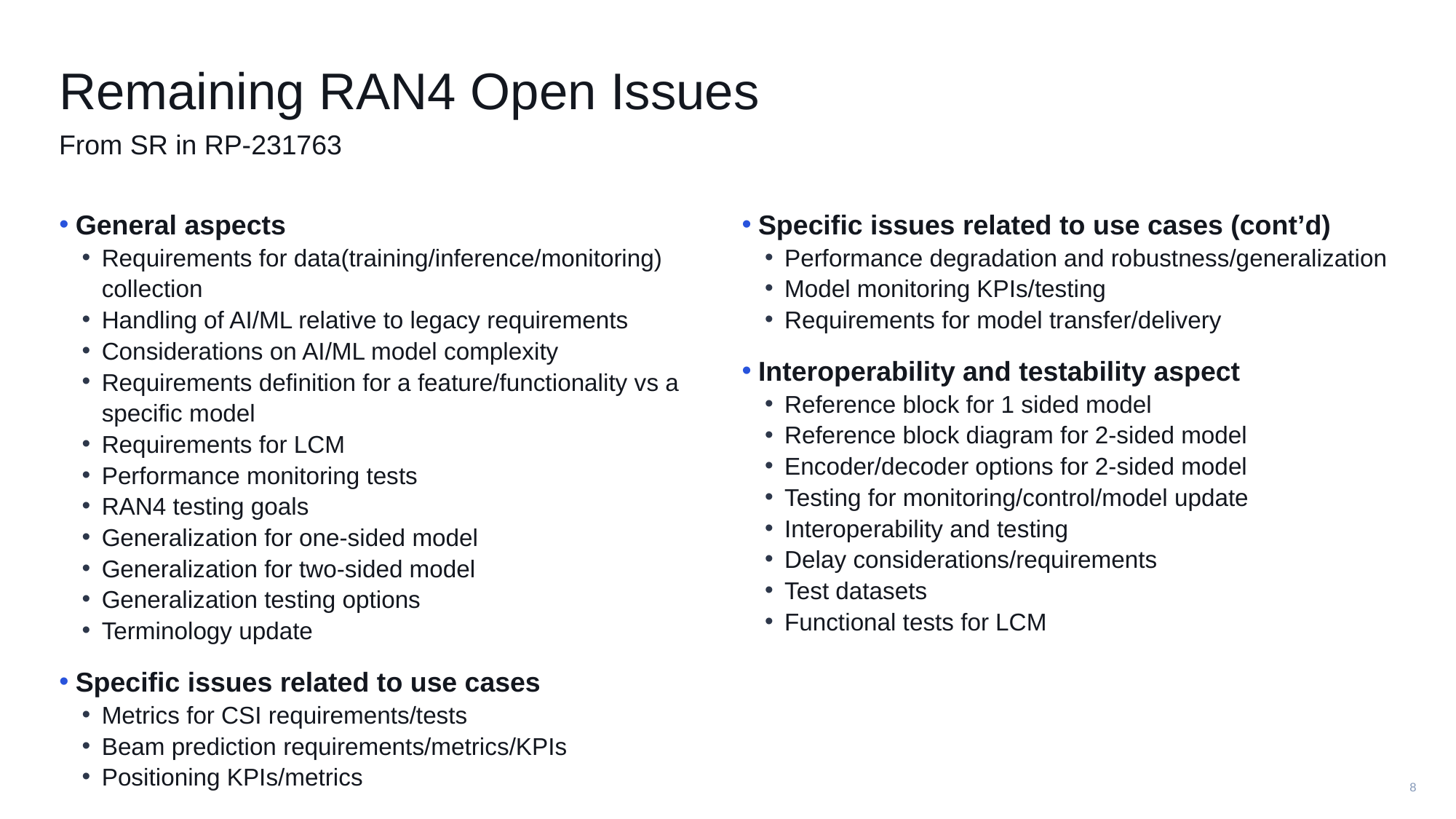

# Remaining RAN4 Open Issues
From SR in RP-231763
General aspects
Requirements for data(training/inference/monitoring) collection
Handling of AI/ML relative to legacy requirements
Considerations on AI/ML model complexity
Requirements definition for a feature/functionality vs a specific model
Requirements for LCM
Performance monitoring tests
RAN4 testing goals
Generalization for one-sided model
Generalization for two-sided model
Generalization testing options
Terminology update
Specific issues related to use cases
Metrics for CSI requirements/tests
Beam prediction requirements/metrics/KPIs
Positioning KPIs/metrics

Specific issues related to use cases (cont’d)
Performance degradation and robustness/generalization
Model monitoring KPIs/testing
Requirements for model transfer/delivery
Interoperability and testability aspect
Reference block for 1 sided model
Reference block diagram for 2-sided model
Encoder/decoder options for 2-sided model
Testing for monitoring/control/model update
Interoperability and testing
Delay considerations/requirements
Test datasets
Functional tests for LCM